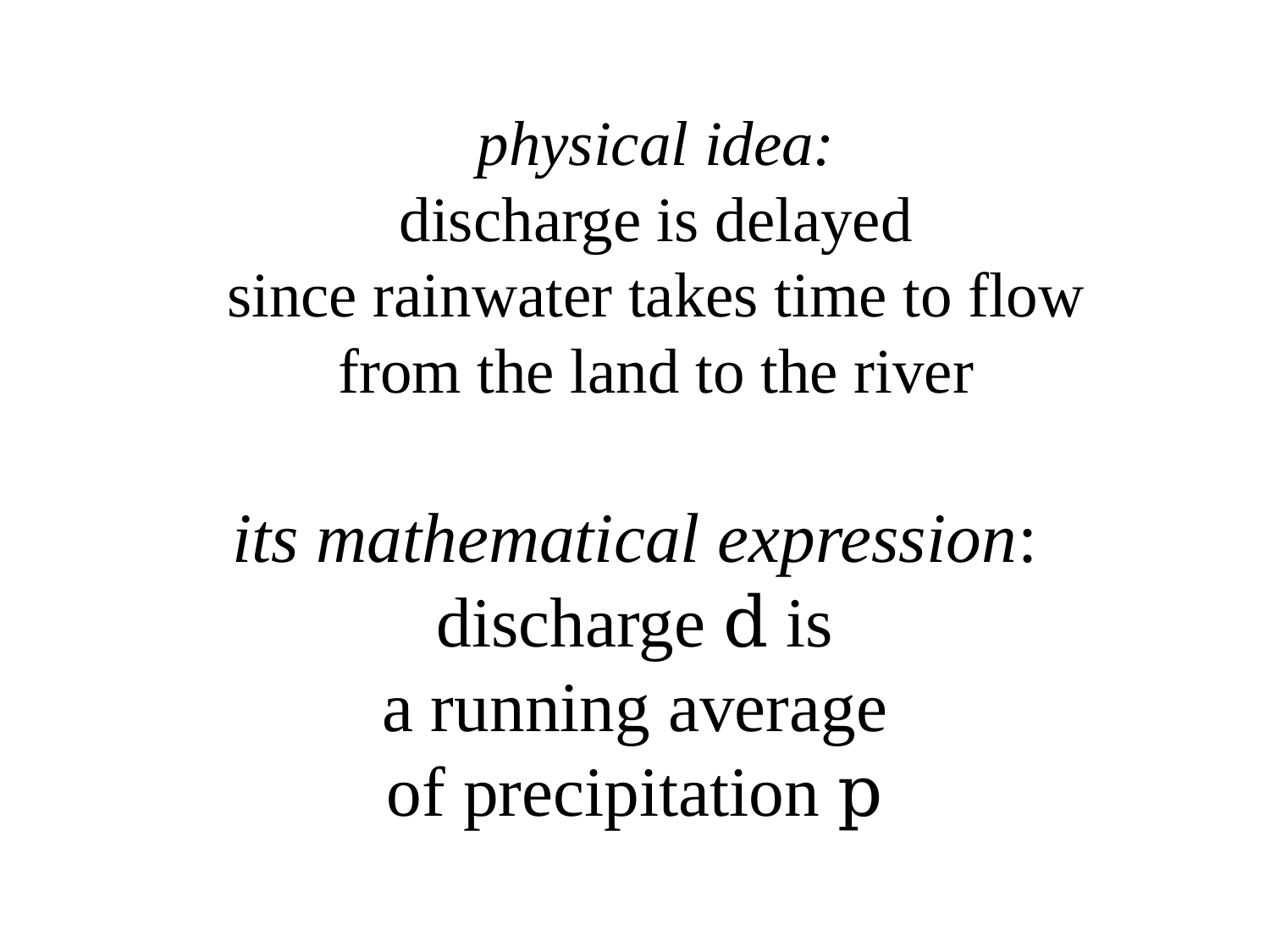

physical idea:
discharge is delayed
since rainwater takes time to flow
from the land to the river
# its mathematical expression: discharge d is a running average of precipitation p